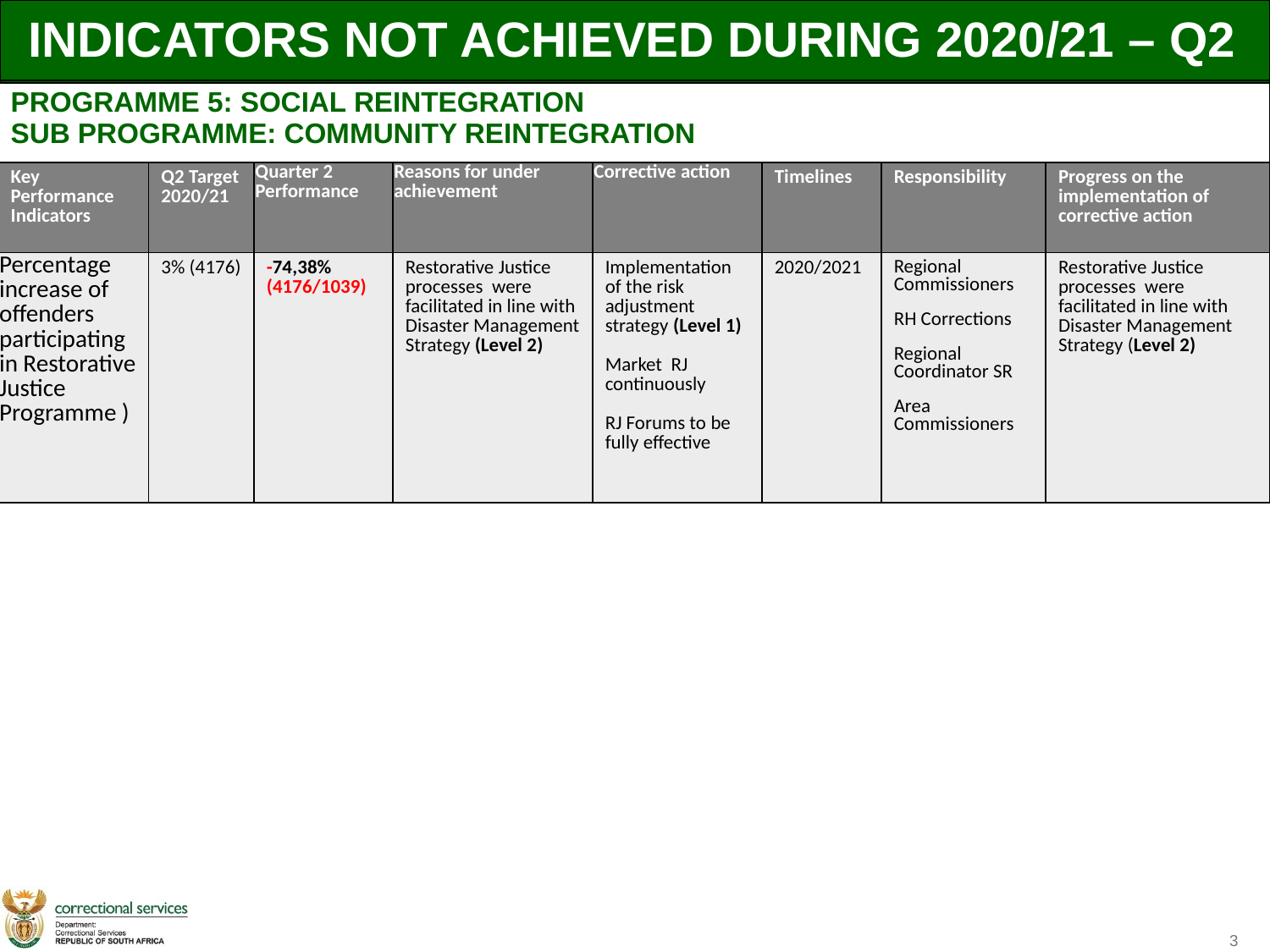

INDICATORS NOT ACHIEVED DURING 2020/21 – Q2
| PROGRAMME 5: SOCIAL REINTEGRATION SUB PROGRAMME: COMMUNITY REINTEGRATION |  |  |  |  |  |  |  |
| --- | --- | --- | --- | --- | --- | --- | --- |
| Key Performance Indicators | Q2 Target 2020/21 | Quarter 2 Performance | Reasons for under achievement | Corrective action | Timelines | Responsibility | Progress on the implementation of corrective action |
| Percentage increase of offenders participating in Restorative Justice Programme ) | 3% (4176) | -74,38% (4176/1039) | Restorative Justice processes were facilitated in line with Disaster Management Strategy (Level 2) | Implementation of the risk adjustment strategy (Level 1) Market RJ continuously RJ Forums to be fully effective | 2020/2021 | Regional Commissioners RH Corrections Regional Coordinator SR Area Commissioners | Restorative Justice processes were facilitated in line with Disaster Management Strategy (Level 2) |